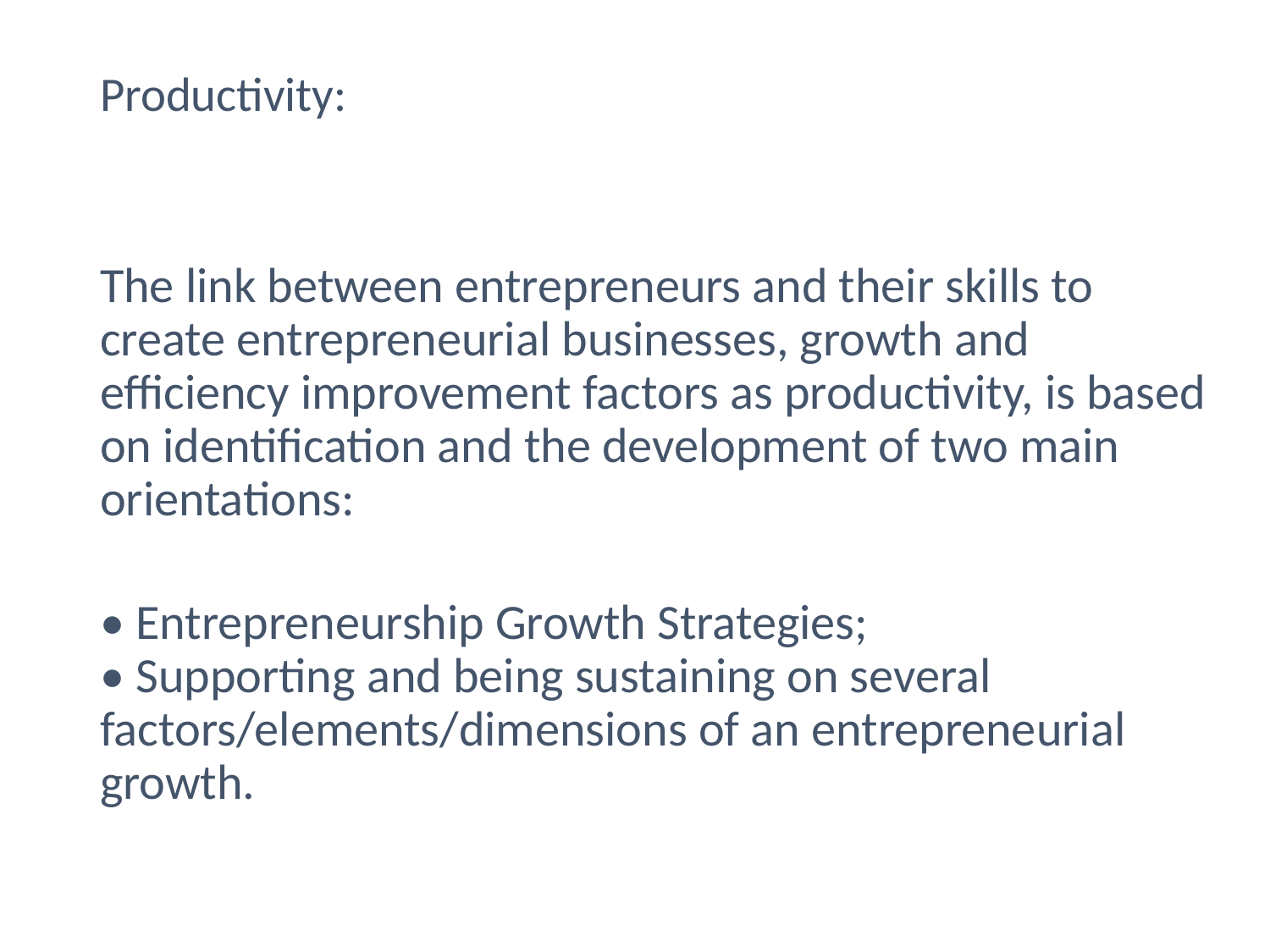

# Productivity:
The link between entrepreneurs and their skills to create entrepreneurial businesses, growth and efficiency improvement factors as productivity, is based on identification and the development of two main orientations:
• Entrepreneurship Growth Strategies;
• Supporting and being sustaining on several factors/elements/dimensions of an entrepreneurial growth.